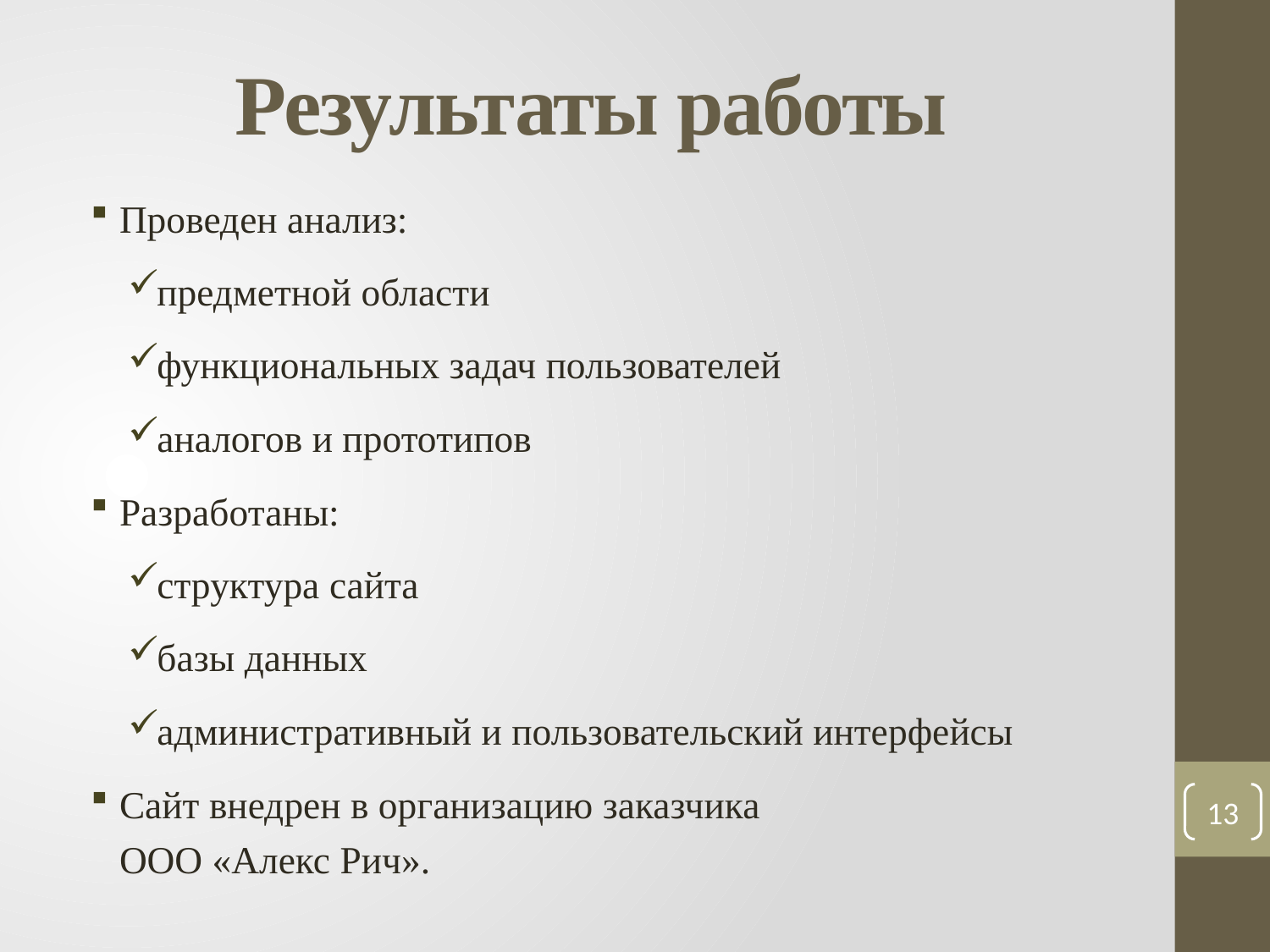

# Результаты работы
Проведен анализ:
предметной области
функциональных задач пользователей
аналогов и прототипов
Разработаны:
структура сайта
базы данных
административный и пользовательский интерфейсы
Сайт внедрен в организацию заказчика
ООО «Алекс Рич».
13